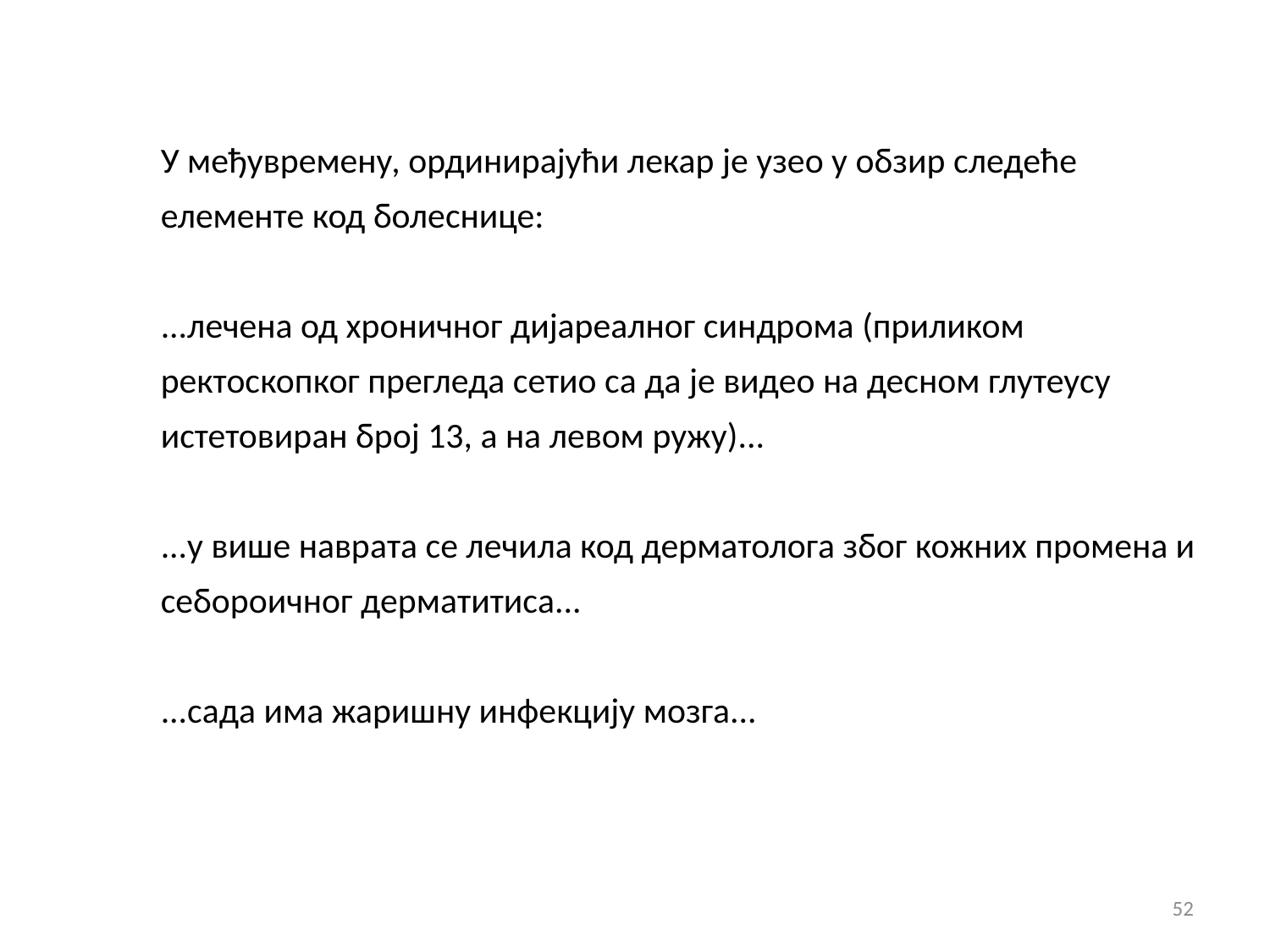

У међувремену, ординирајући лекар је узео у обзир следеће елементе код болеснице:

...лечена од хроничног дијареалног синдрома (приликом ректоскопког прегледа сетио са да је видео на десном глутеусу истетовиран број 13, а на левом ружу)...

...у више наврата се лечила код дерматолога због кожних промена и себороичног дерматитиса...

...сада има жаришну инфекцију мозга...
52